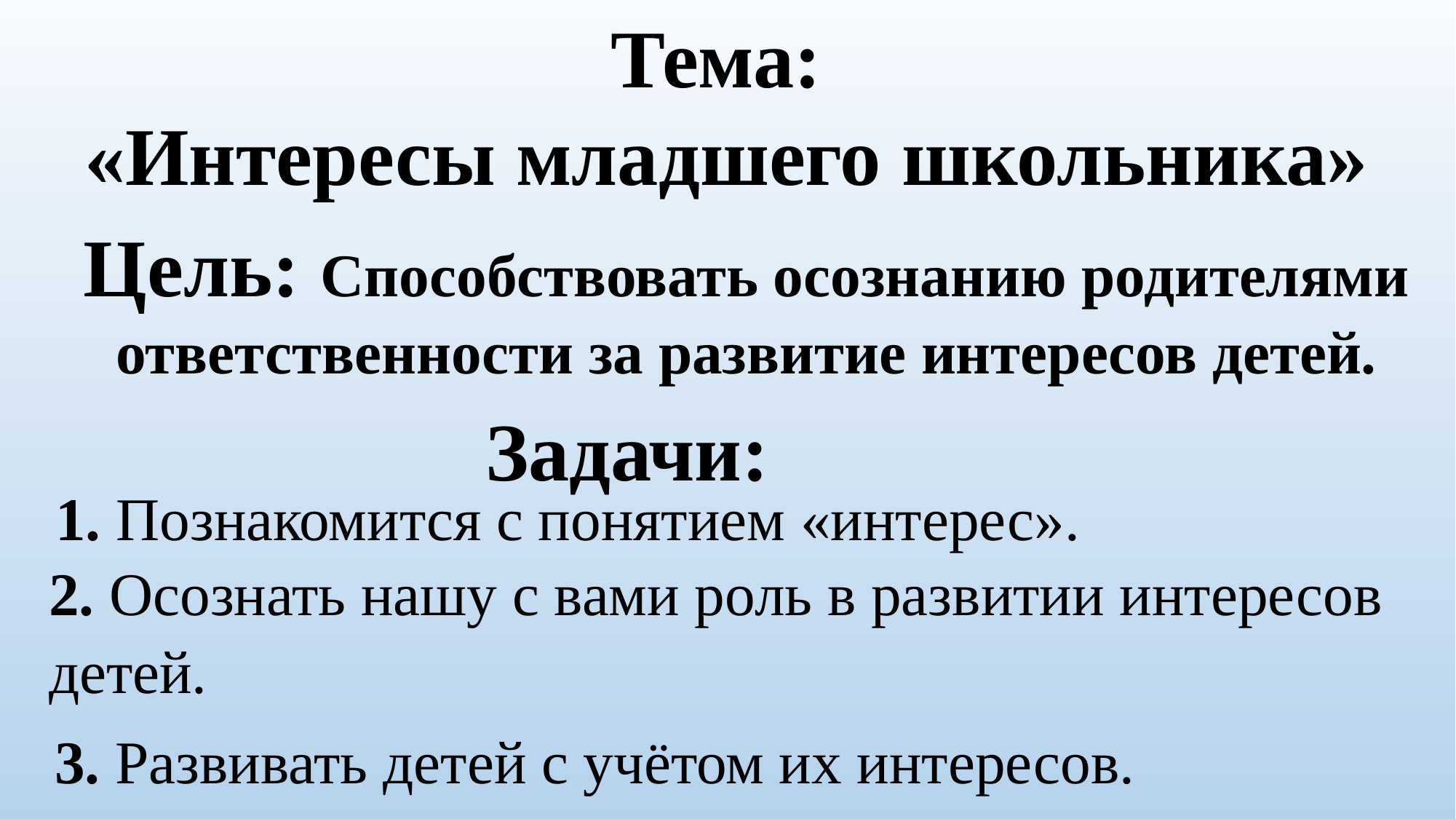

Тема:
«Интересы младшего школьника»
Цель: Способствовать осознанию родителями ответственности за развитие интересов детей.
Задачи:
1. Познакомится с понятием «интерес».
2. Осознать нашу с вами роль в развитии интересов детей.
3. Развивать детей с учётом их интересов.